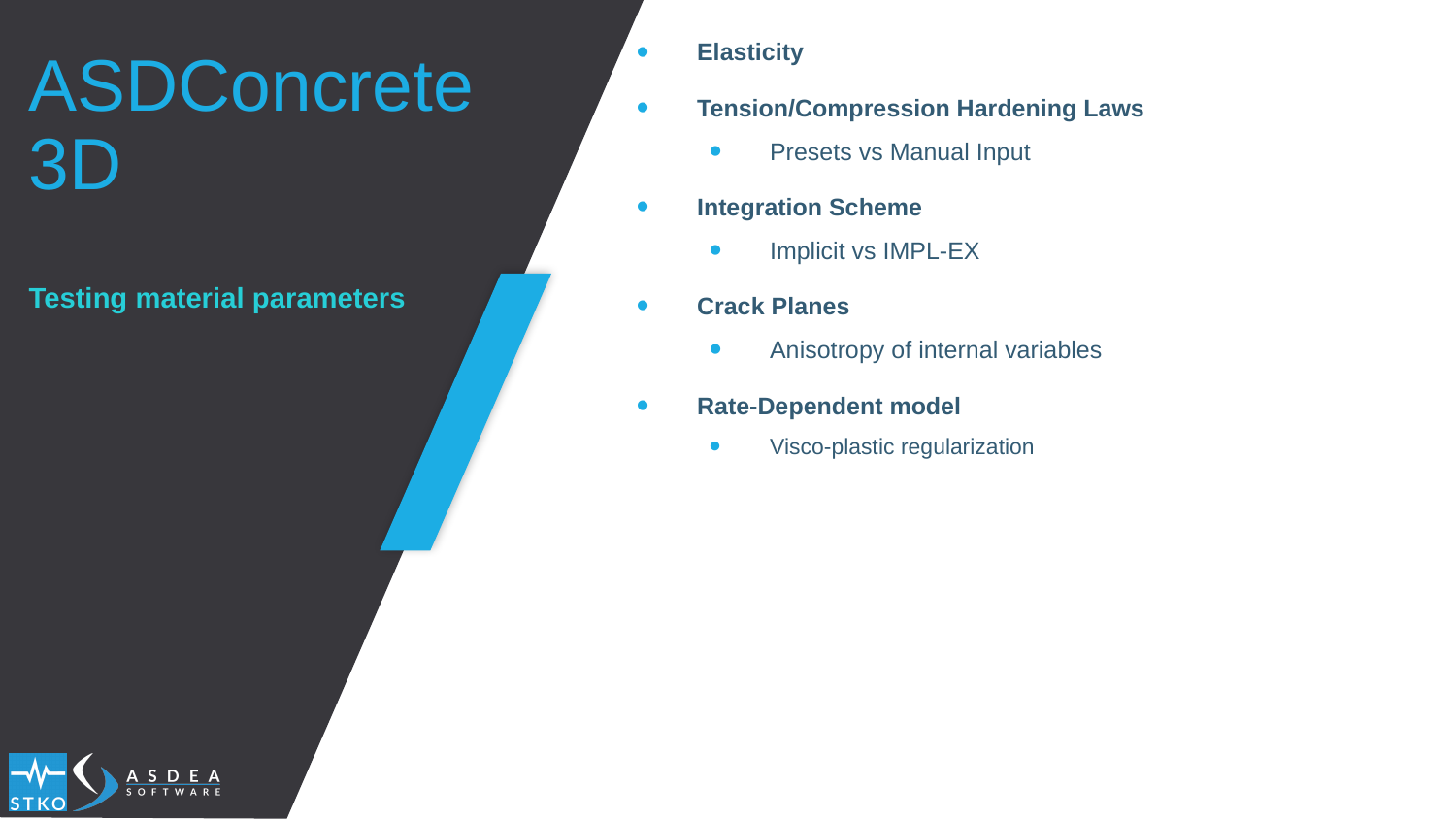

Elasticity
Tension/Compression Hardening Laws
Presets vs Manual Input
Integration Scheme
Implicit vs IMPL-EX
Crack Planes
Anisotropy of internal variables
Rate-Dependent model
Visco-plastic regularization

ASDConcrete3D
Testing material parameters